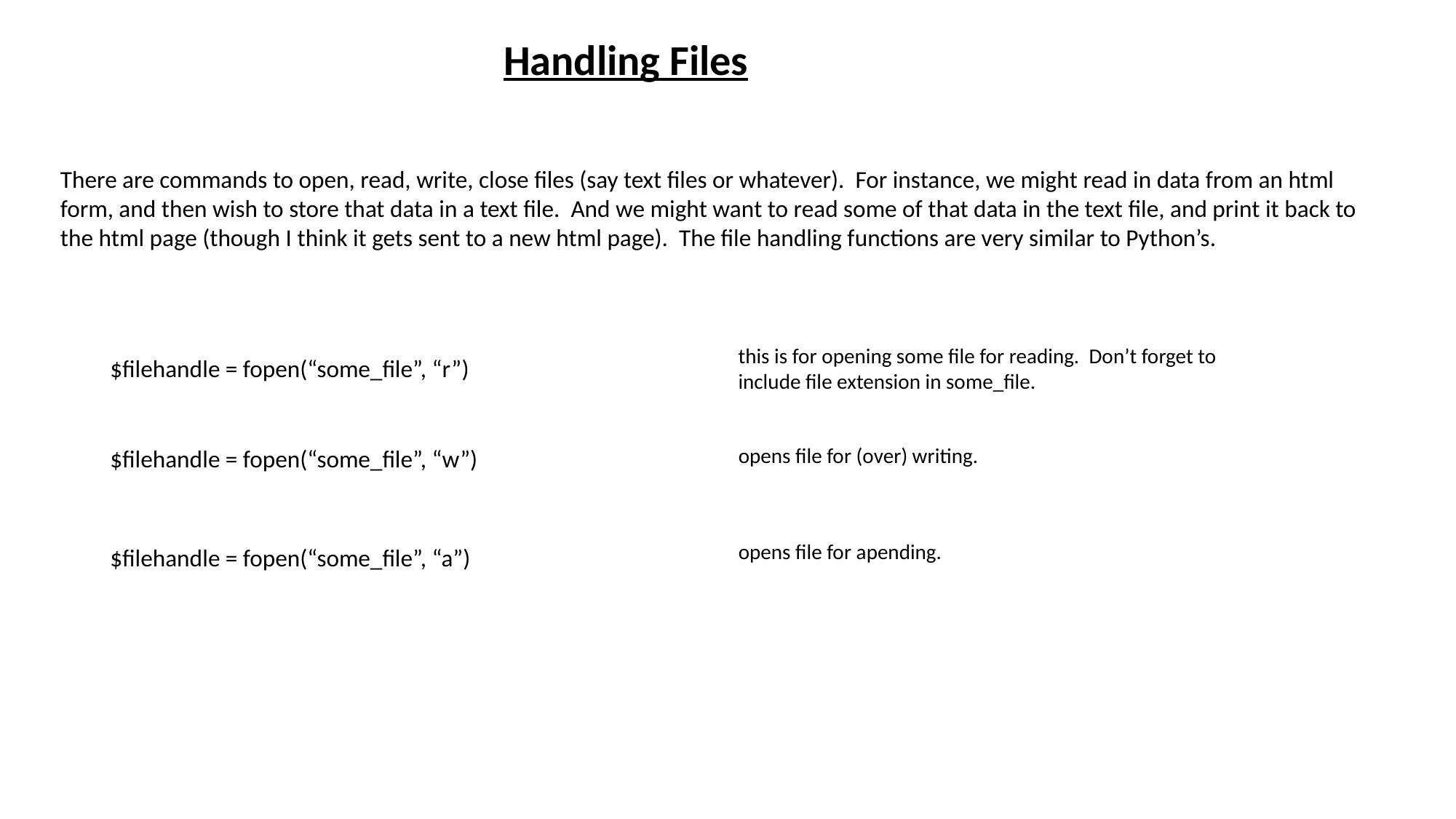

Handling Files
There are commands to open, read, write, close files (say text files or whatever).  For instance, we might read in data from an html form, and then wish to store that data in a text file.  And we might want to read some of that data in the text file, and print it back to the html page (though I think it gets sent to a new html page).  The file handling functions are very similar to Python’s.
this is for opening some file for reading.  Don’t forget to include file extension in some_file.
$filehandle = fopen(“some_file”, “r”)
opens file for (over) writing.
$filehandle = fopen(“some_file”, “w”)
opens file for apending.
$filehandle = fopen(“some_file”, “a”)